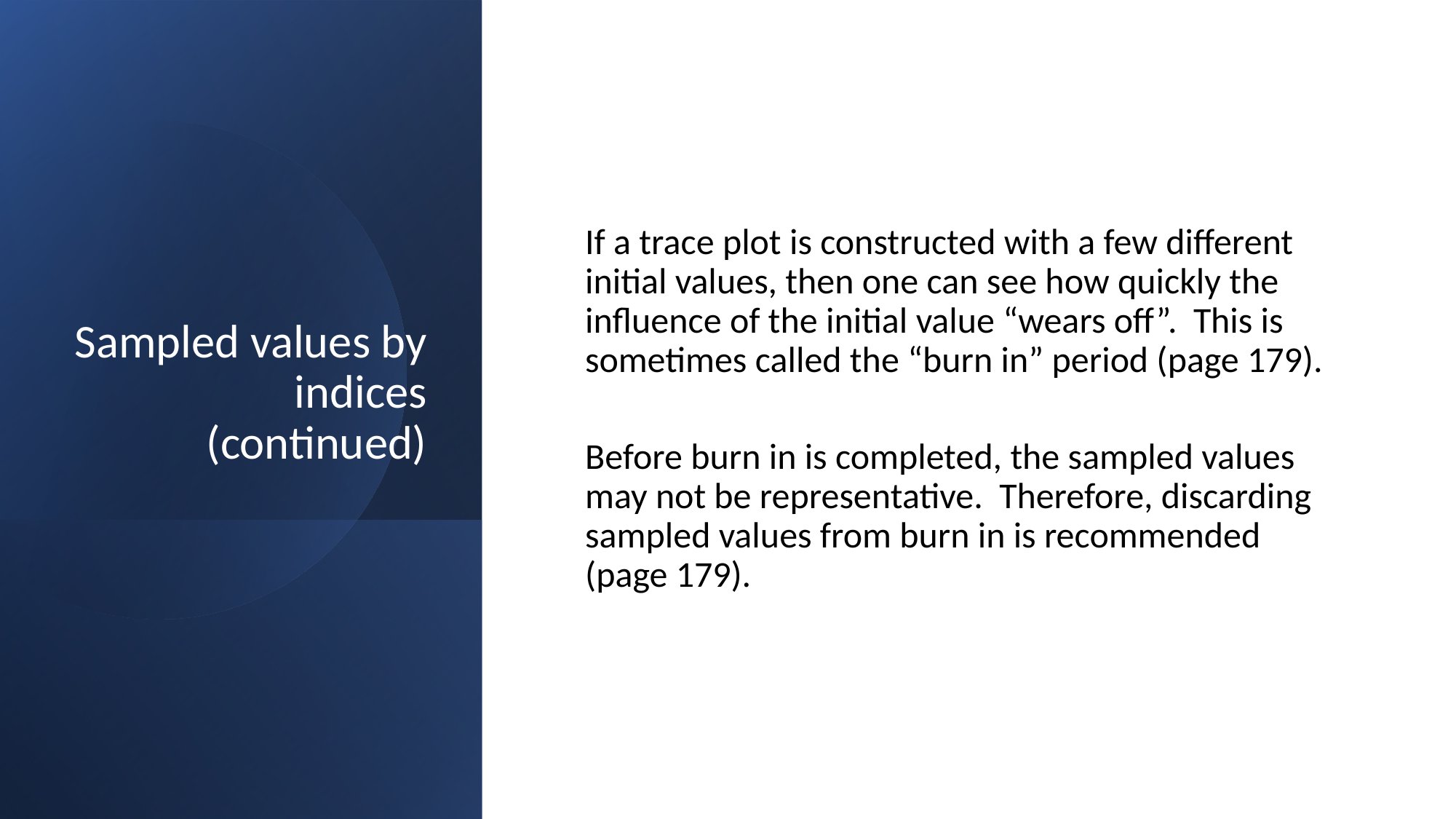

# Sampled values by indices (continued)
If a trace plot is constructed with a few different initial values, then one can see how quickly the influence of the initial value “wears off”.  This is sometimes called the “burn in” period (page 179).

Before burn in is completed, the sampled values may not be representative.  Therefore, discarding sampled values from burn in is recommended (page 179).